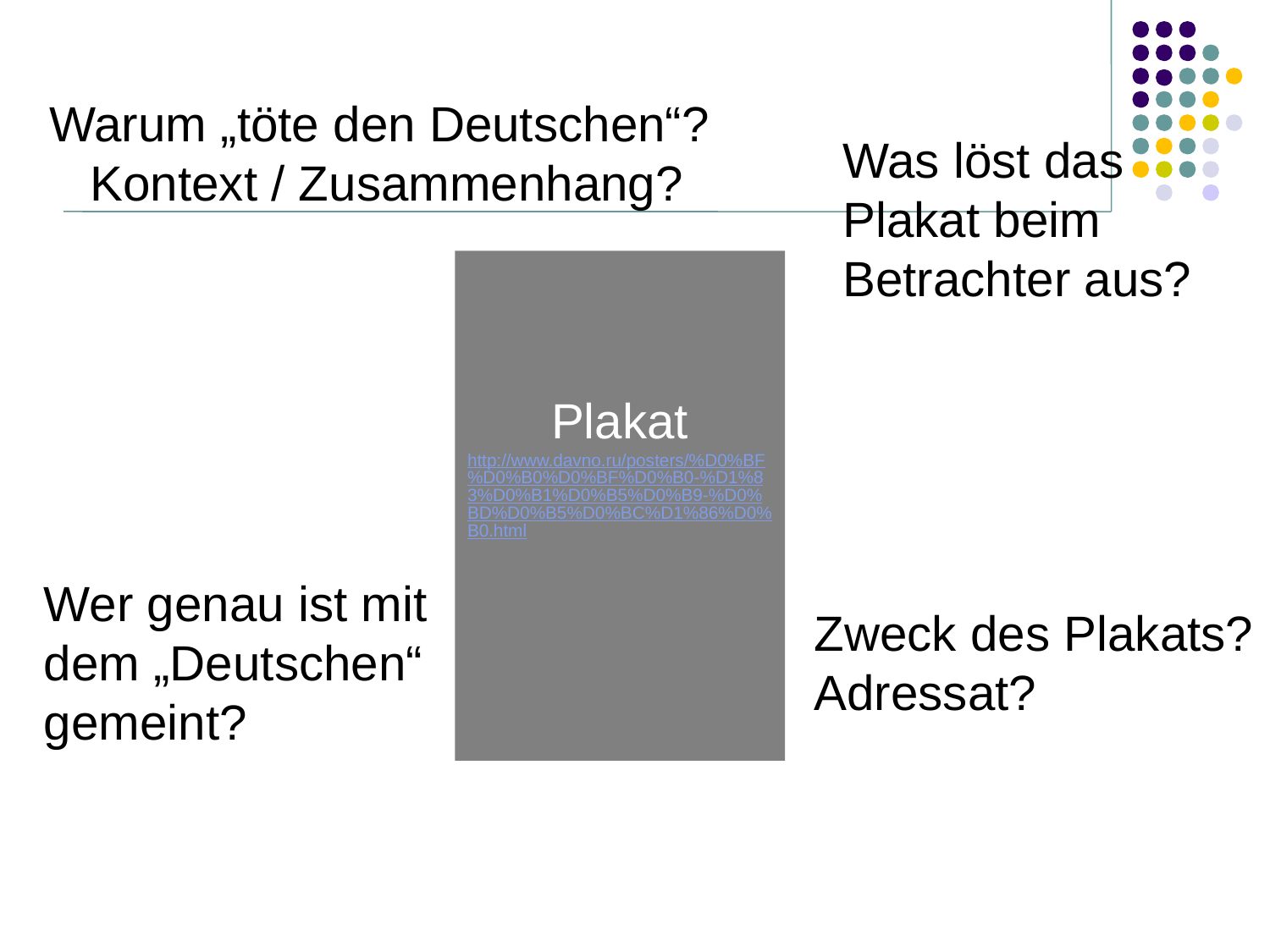

Warum „töte den Deutschen“?
Kontext / Zusammenhang?
Was löst das
Plakat beim
Betrachter aus?
Plakat
http://www.davno.ru/posters/%D0%BF%D0%B0%D0%BF%D0%B0-%D1%83%D0%B1%D0%B5%D0%B9-%D0%BD%D0%B5%D0%BC%D1%86%D0%B0.html

Wer genau ist mit
dem „Deutschen“
gemeint?
Zweck des Plakats?
Adressat?